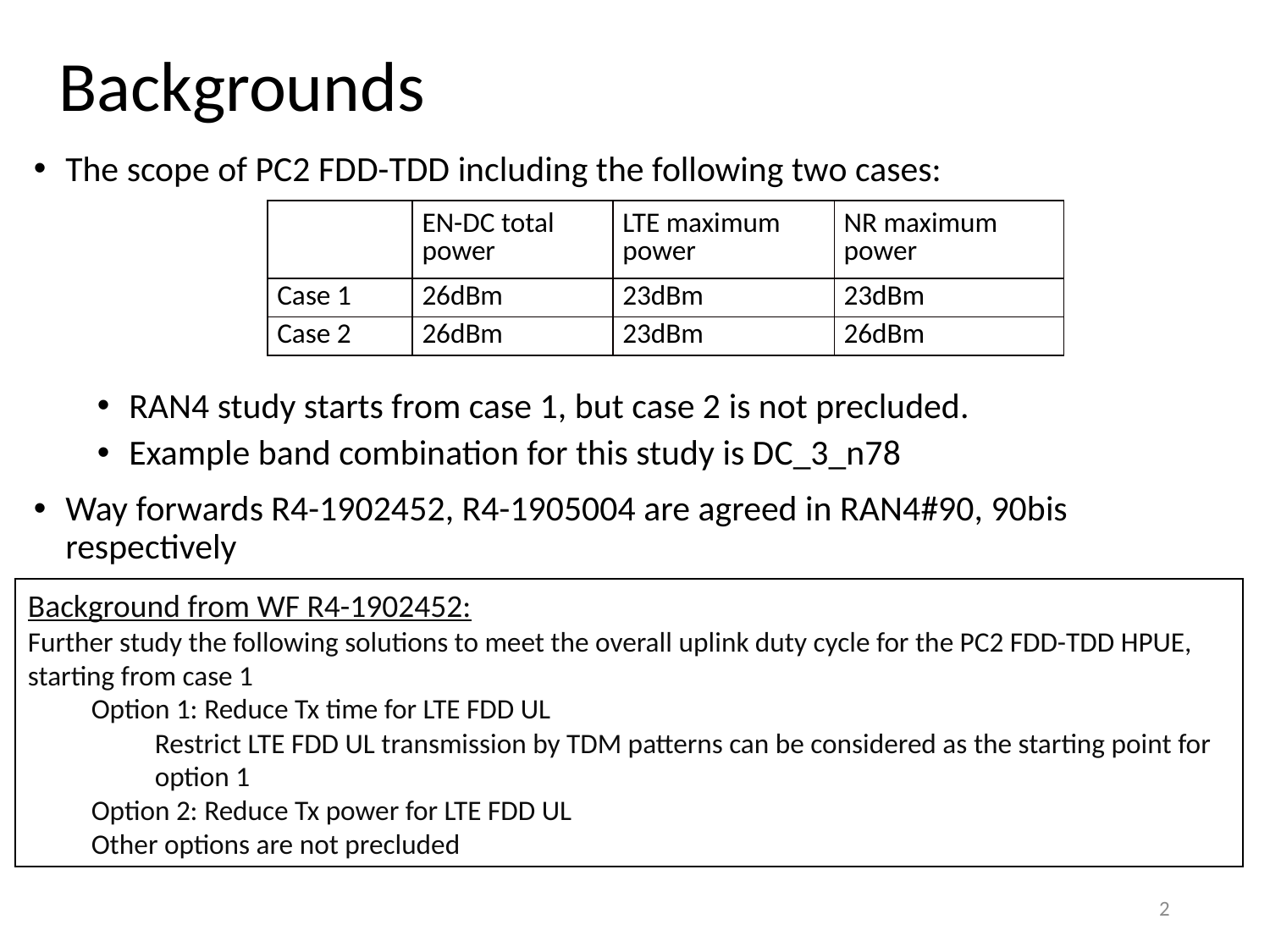

# Backgrounds
The scope of PC2 FDD-TDD including the following two cases:

RAN4 study starts from case 1, but case 2 is not precluded.
Example band combination for this study is DC_3_n78
Way forwards R4-1902452, R4-1905004 are agreed in RAN4#90, 90bis respectively

|  | EN-DC total power | LTE maximum power | NR maximum power |
| --- | --- | --- | --- |
| Case 1 | 26dBm | 23dBm | 23dBm |
| Case 2 | 26dBm | 23dBm | 26dBm |
Background from WF R4-1902452:
Further study the following solutions to meet the overall uplink duty cycle for the PC2 FDD-TDD HPUE, starting from case 1
Option 1: Reduce Tx time for LTE FDD UL
Restrict LTE FDD UL transmission by TDM patterns can be considered as the starting point for option 1
Option 2: Reduce Tx power for LTE FDD UL
Other options are not precluded
2